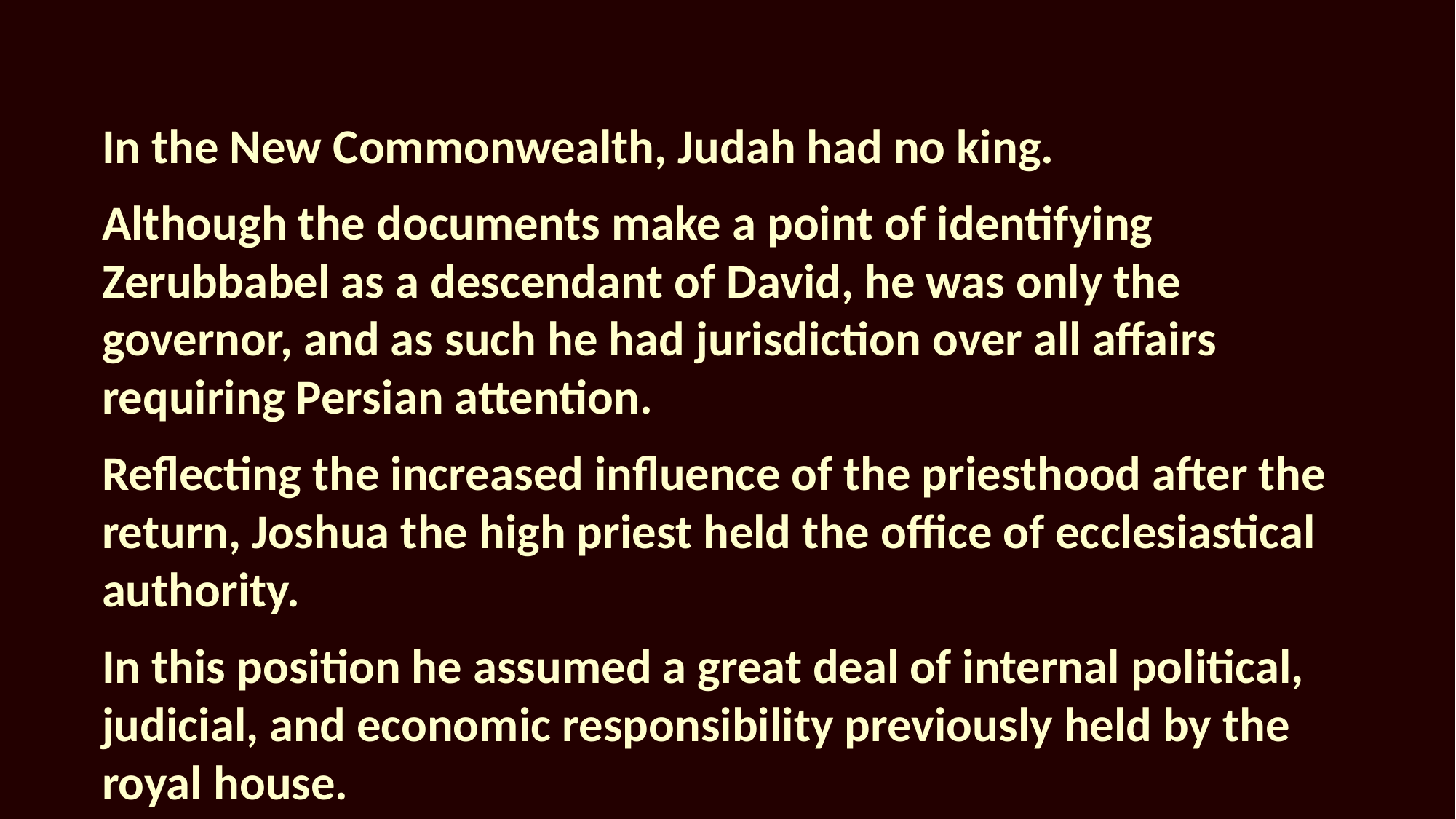

In the New Commonwealth, Judah had no king.
Although the documents make a point of identifying Zerubbabel as a descendant of David, he was only the governor, and as such he had jurisdiction over all affairs requiring Persian attention.
Reflecting the increased influence of the priesthood after the return, Joshua the high priest held the office of ecclesiastical authority.
In this position he assumed a great deal of internal political, judicial, and economic responsibility previously held by the royal house.